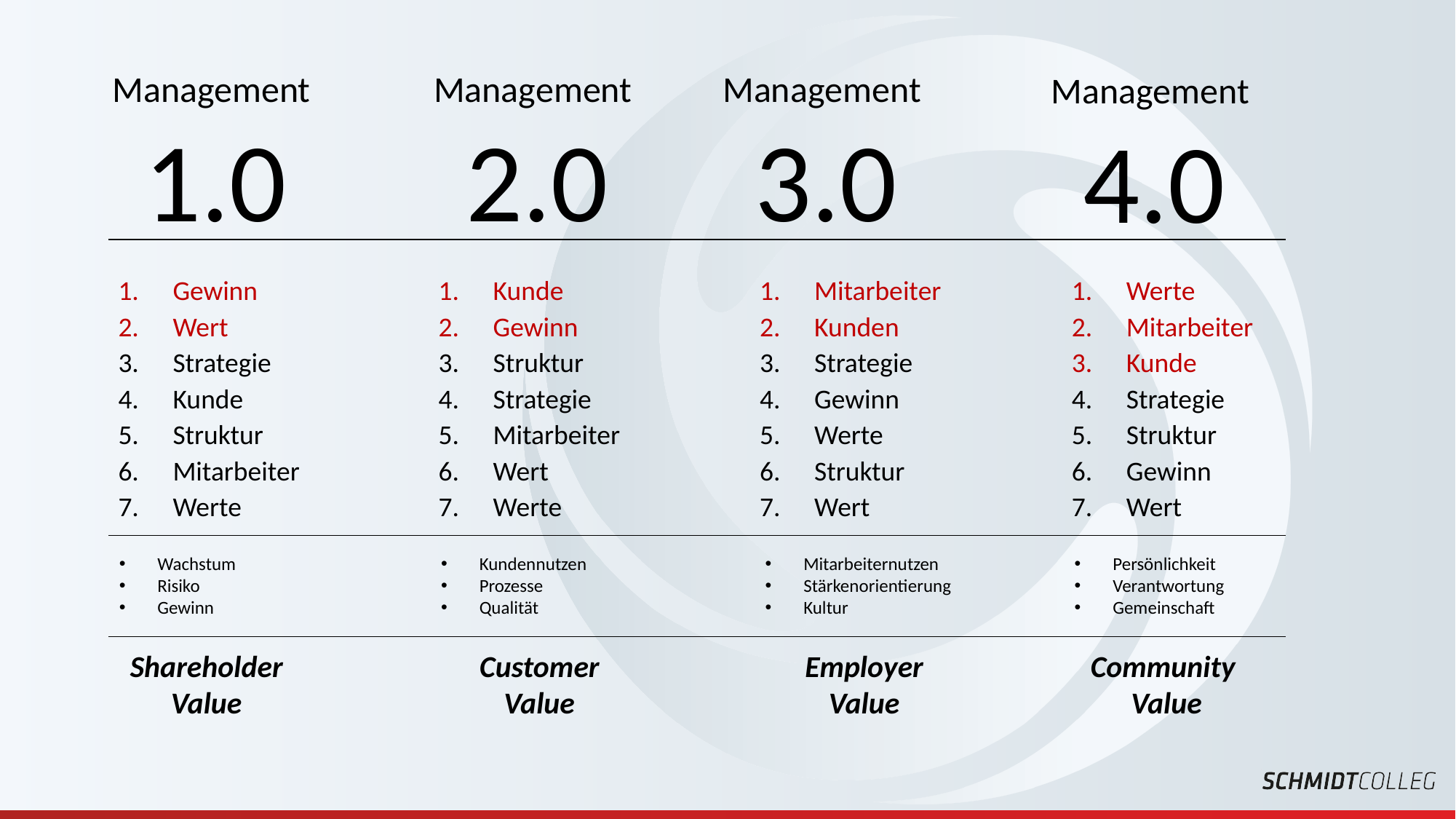

Management
2.0
Management
3.0
Management
1.0
Management
4.0

Gewinn
Wert
Strategie
Kunde
Struktur
Mitarbeiter
Werte
Kunde
Gewinn
Struktur
Strategie
Mitarbeiter
Wert
Werte
Mitarbeiter
Kunden
Strategie
Gewinn
Werte
Struktur
Wert
Werte
Mitarbeiter
Kunde
Strategie
Struktur
Gewinn
Wert

Wachstum
Risiko
Gewinn
Kundennutzen
Prozesse
Qualität
Mitarbeiternutzen
Stärkenorientierung
Kultur
Persönlichkeit
Verantwortung
Gemeinschaft

Shareholder
Value
Customer
Value
Employer
Value
Community
Value